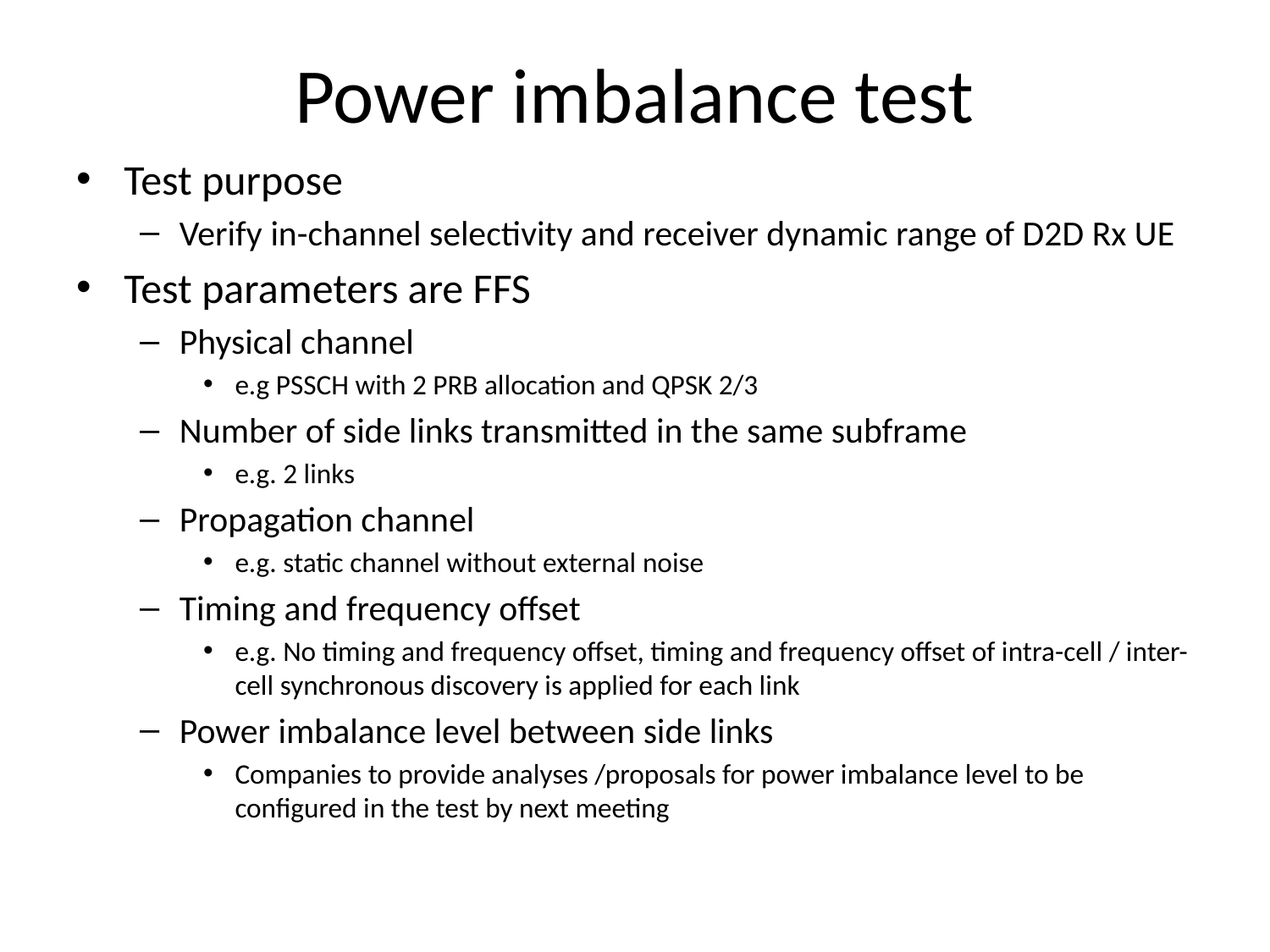

# Power imbalance test
Test purpose
Verify in-channel selectivity and receiver dynamic range of D2D Rx UE
Test parameters are FFS
Physical channel
e.g PSSCH with 2 PRB allocation and QPSK 2/3
Number of side links transmitted in the same subframe
e.g. 2 links
Propagation channel
e.g. static channel without external noise
Timing and frequency offset
e.g. No timing and frequency offset, timing and frequency offset of intra-cell / inter-cell synchronous discovery is applied for each link
Power imbalance level between side links
Companies to provide analyses /proposals for power imbalance level to be configured in the test by next meeting